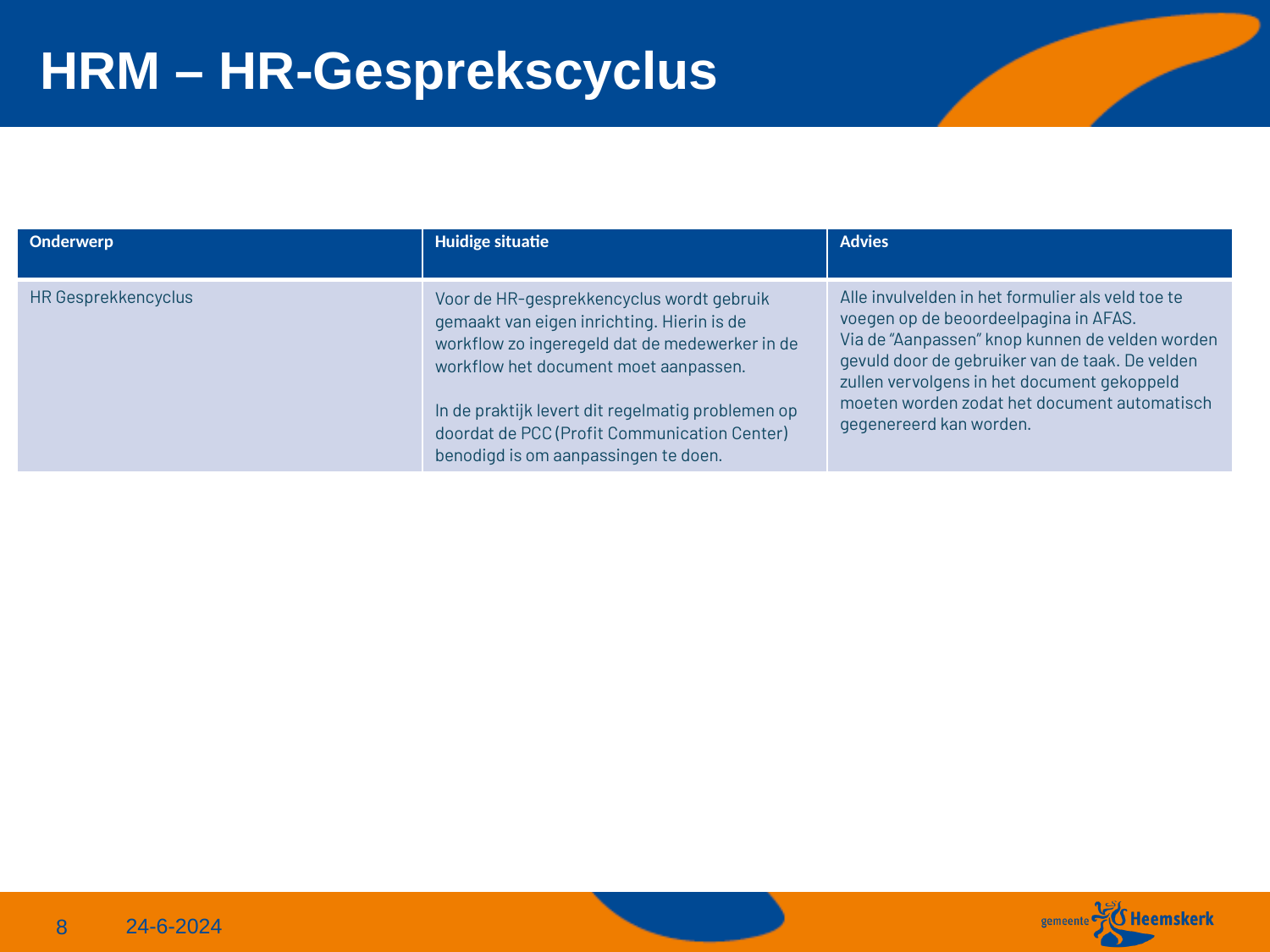

# HRM – HR-Gesprekscyclus
| Onderwerp | Huidige situatie | Advies |
| --- | --- | --- |
| HR Gesprekkencyclus | Voor de HR-gesprekkencyclus wordt gebruik gemaakt van eigen inrichting. Hierin is de workflow zo ingeregeld dat de medewerker in de workflow het document moet aanpassen. In de praktijk levert dit regelmatig problemen op doordat de PCC (Profit Communication Center) benodigd is om aanpassingen te doen. | Alle invulvelden in het formulier als veld toe te voegen op de beoordeelpagina in AFAS. Via de “Aanpassen” knop kunnen de velden worden gevuld door de gebruiker van de taak. De velden zullen vervolgens in het document gekoppeld moeten worden zodat het document automatisch gegenereerd kan worden. |
24-6-2024
8